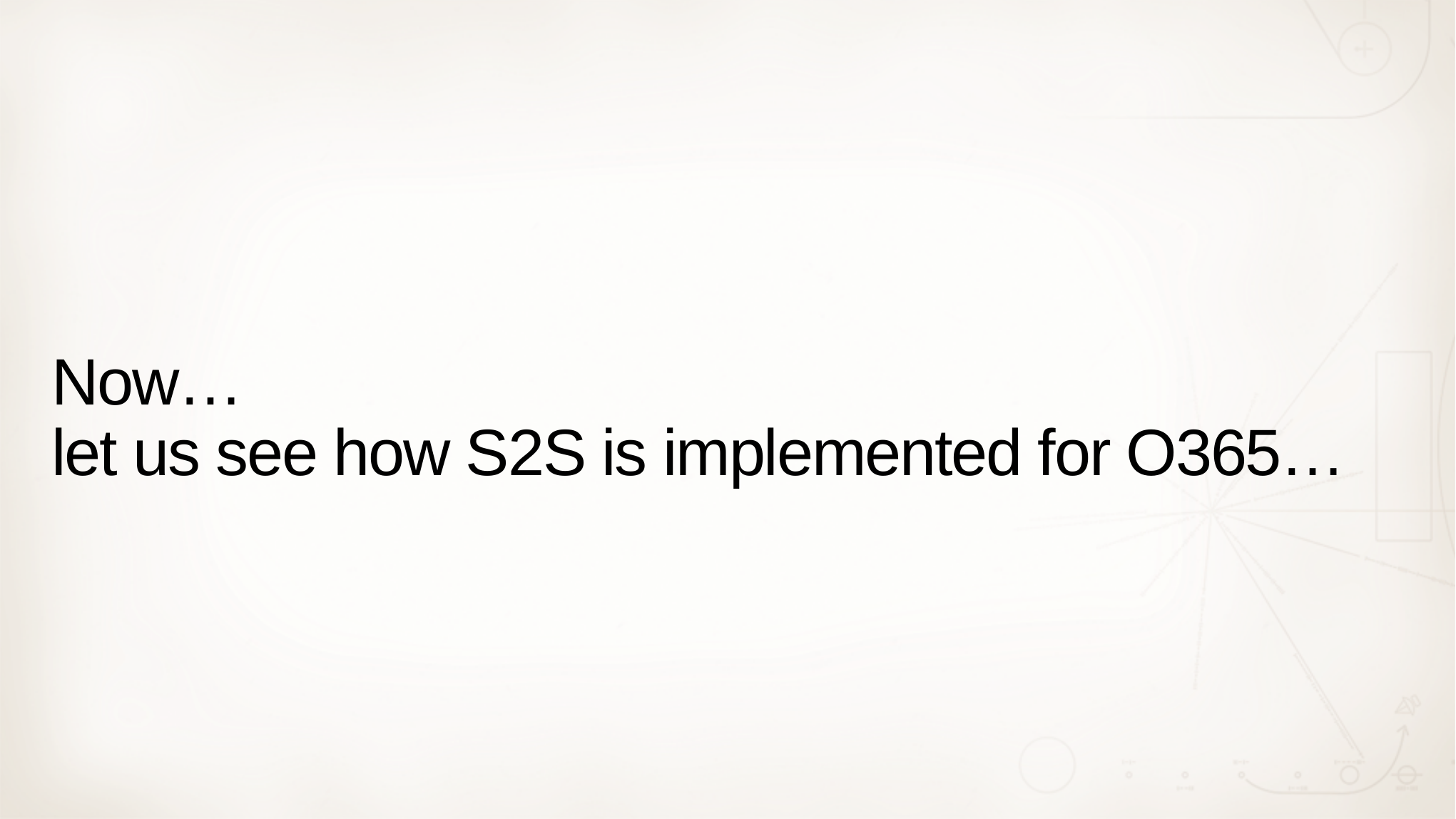

# Now… let us see how S2S is implemented for O365…